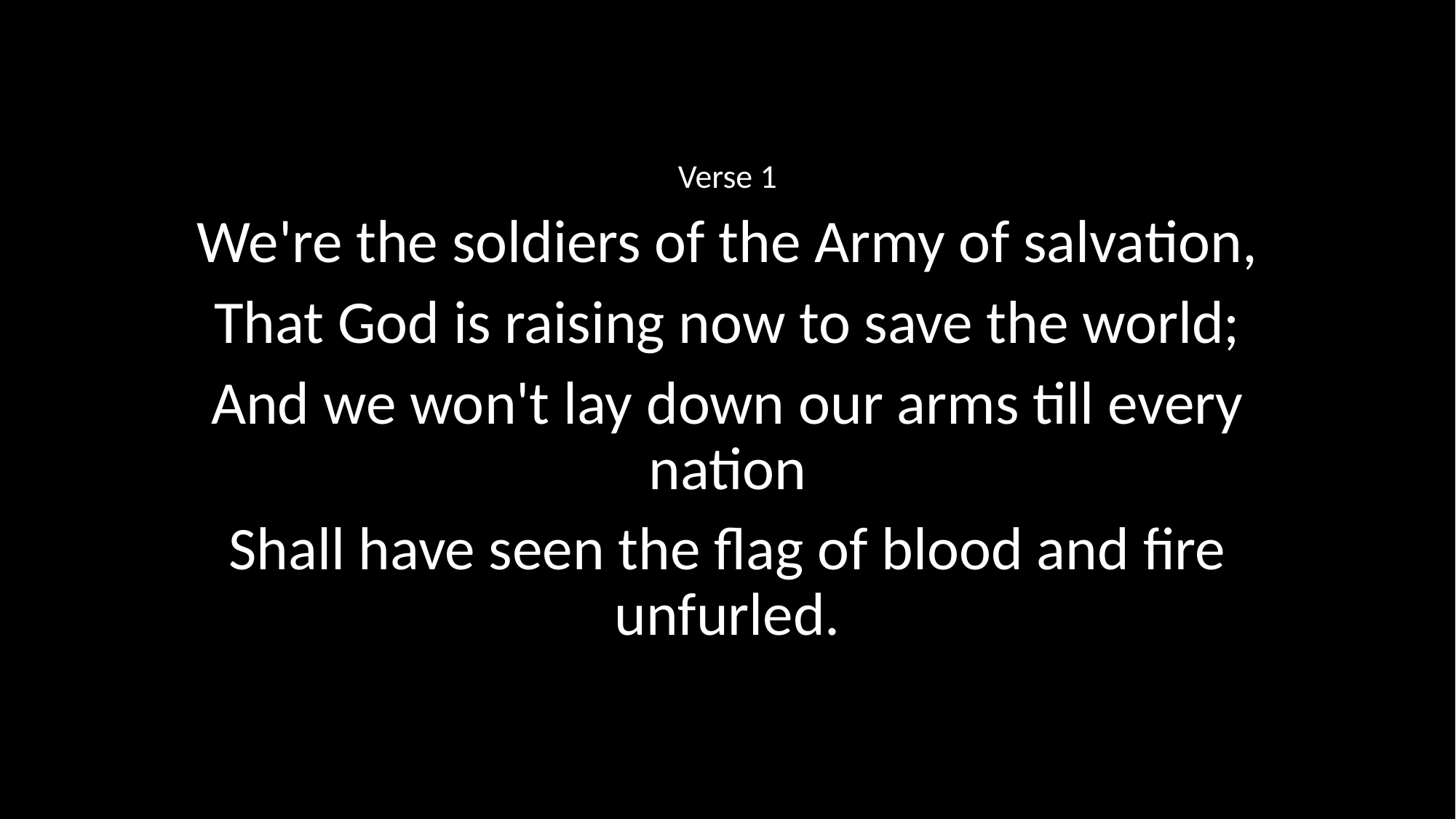

Verse 1
We're the soldiers of the Army of salvation,
That God is raising now to save the world;
And we won't lay down our arms till every nation
Shall have seen the flag of blood and fire unfurled.